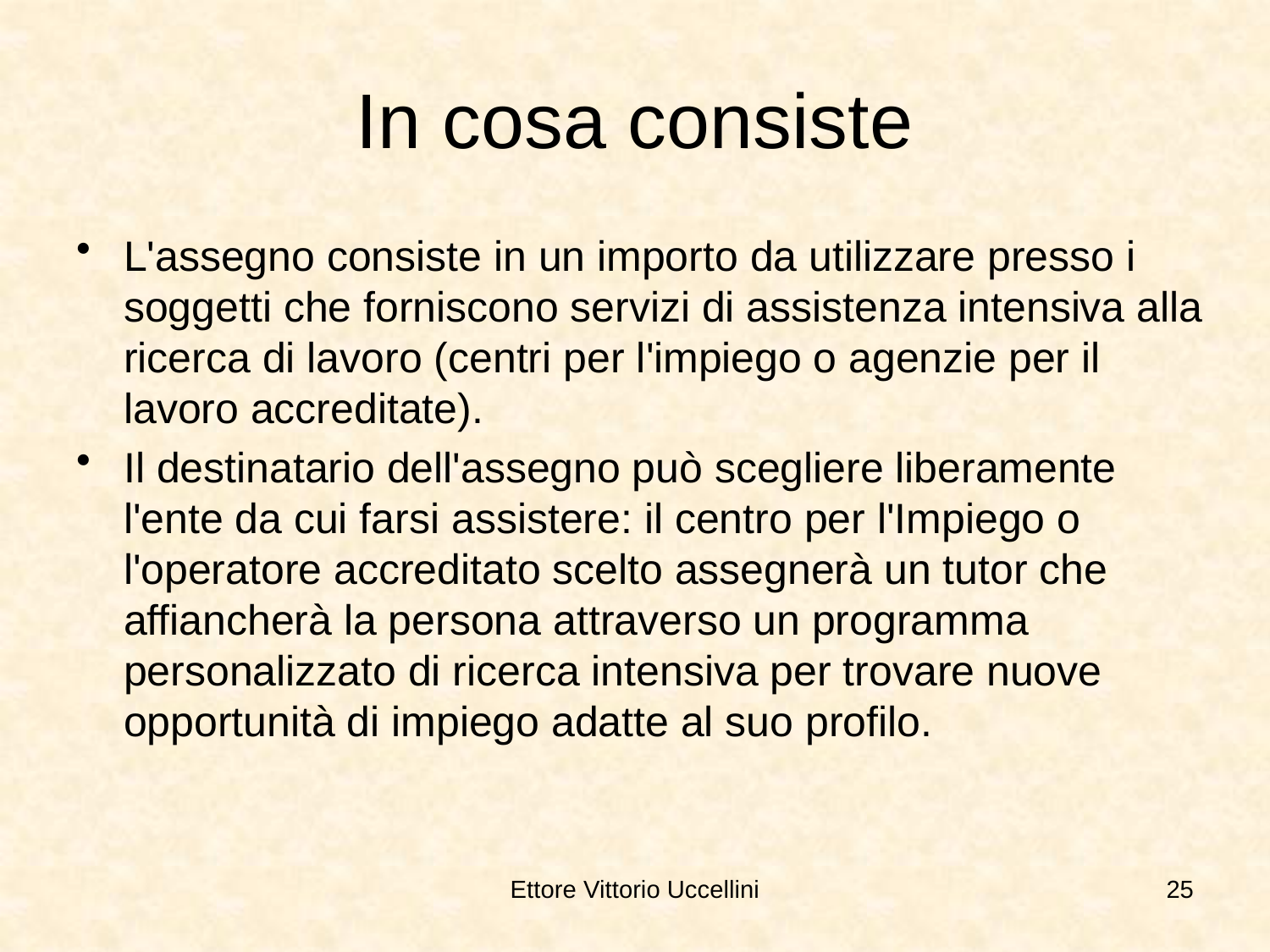

# In cosa consiste
L'assegno consiste in un importo da utilizzare presso i soggetti che forniscono servizi di assistenza intensiva alla ricerca di lavoro (centri per l'impiego o agenzie per il lavoro accreditate).
Il destinatario dell'assegno può scegliere liberamente l'ente da cui farsi assistere: il centro per l'Impiego o l'operatore accreditato scelto assegnerà un tutor che affiancherà la persona attraverso un programma personalizzato di ricerca intensiva per trovare nuove opportunità di impiego adatte al suo profilo.
Ettore Vittorio Uccellini
25